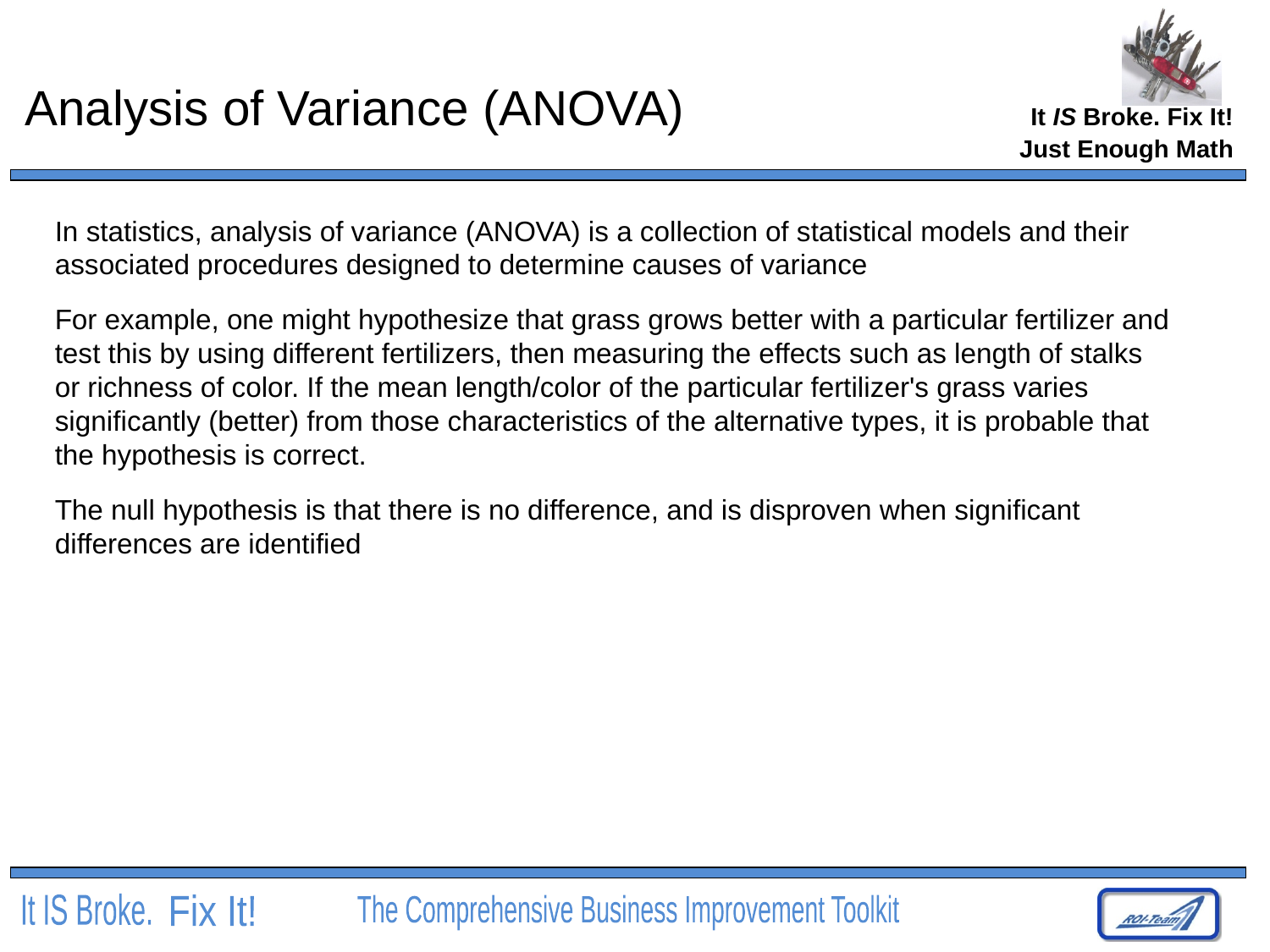

# Analysis of Variance (ANOVA)
Just Enough Math
In statistics, analysis of variance (ANOVA) is a collection of statistical models and their associated procedures designed to determine causes of variance
For example, one might hypothesize that grass grows better with a particular fertilizer and test this by using different fertilizers, then measuring the effects such as length of stalks or richness of color. If the mean length/color of the particular fertilizer's grass varies significantly (better) from those characteristics of the alternative types, it is probable that the hypothesis is correct.
The null hypothesis is that there is no difference, and is disproven when significant differences are identified